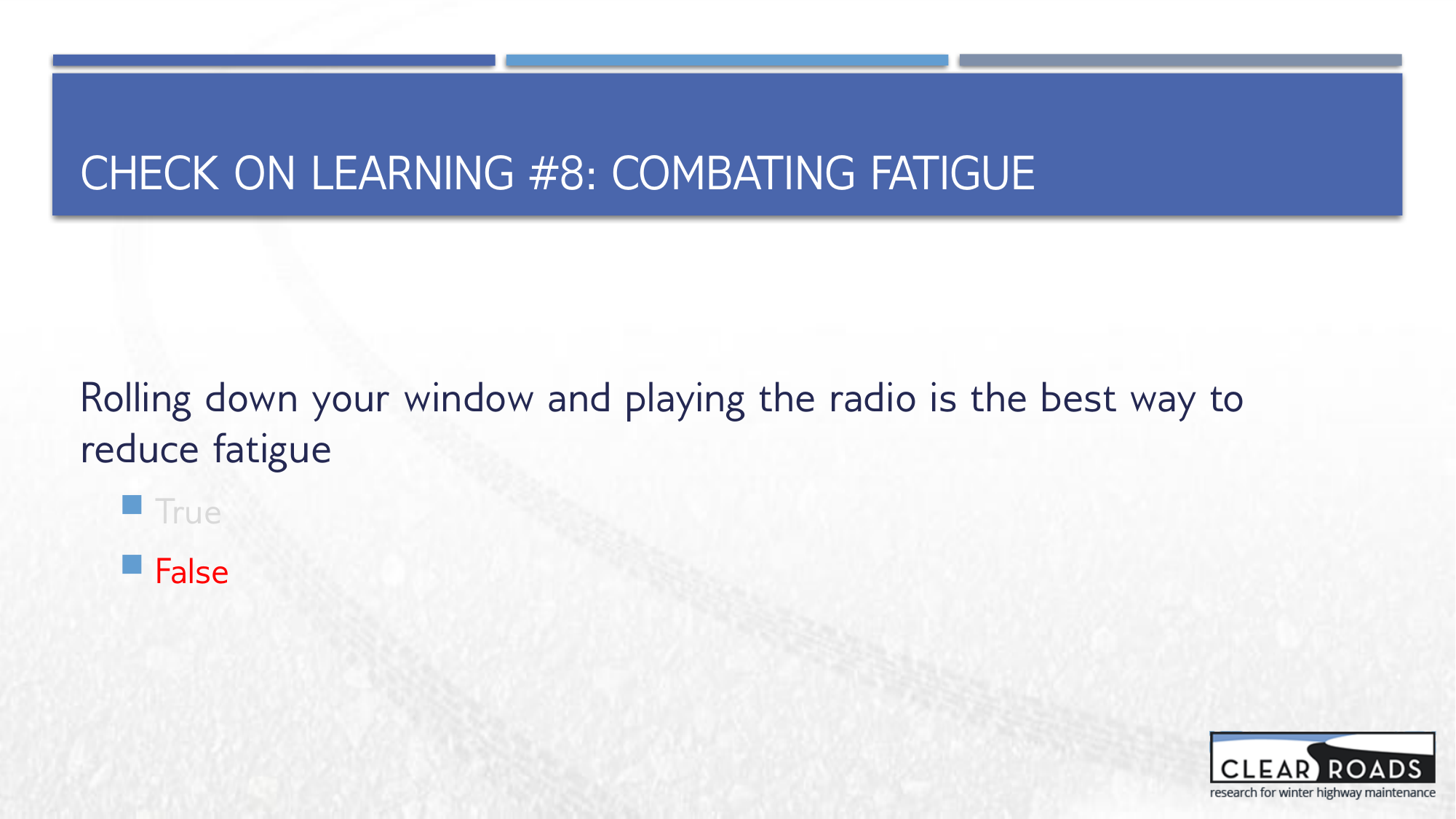

# Check on Learning #8: Combating Fatigue
Rolling down your window and playing the radio is the best way to reduce fatigue
True
False